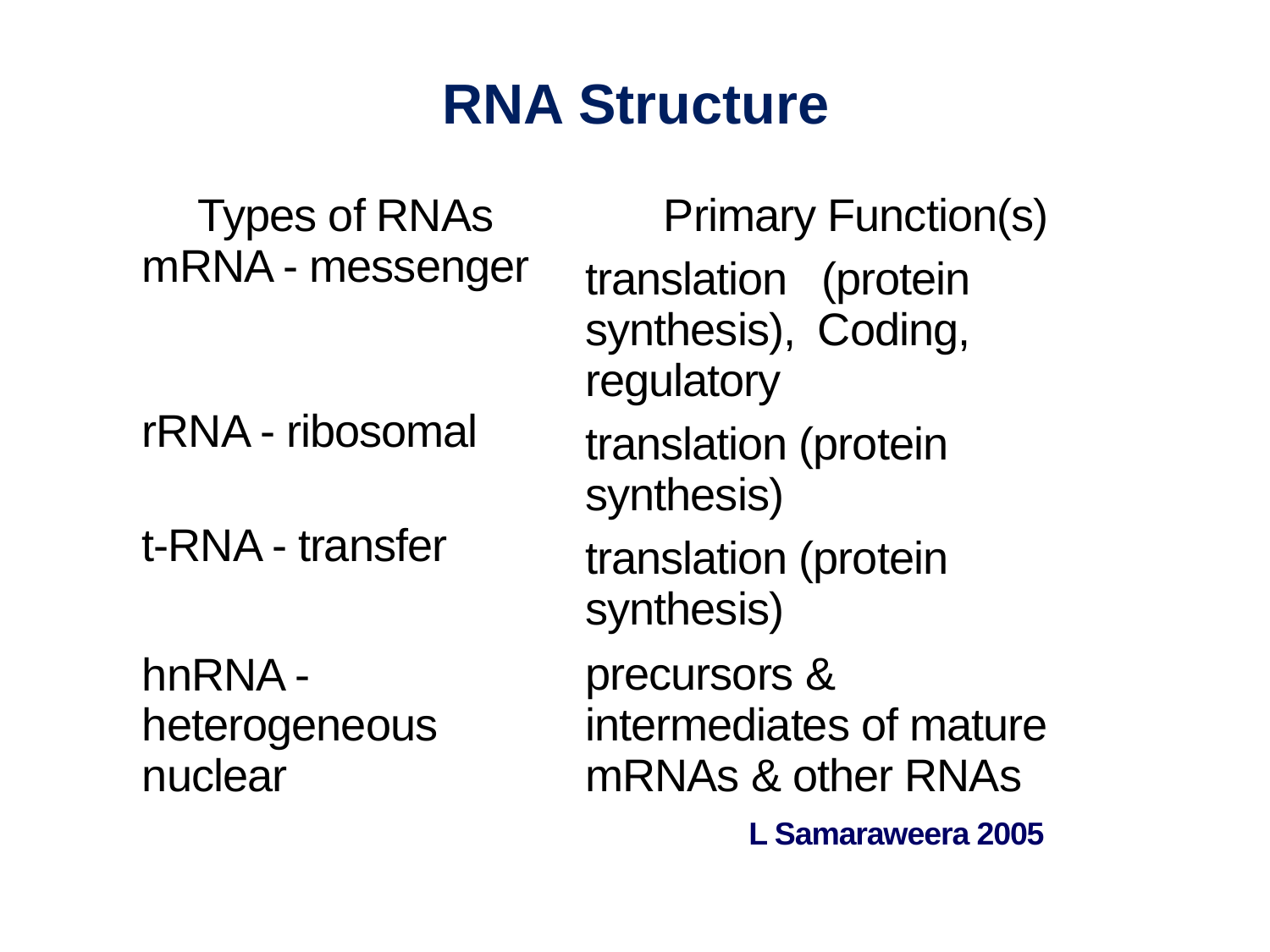

RNA Structure
| Types of RNAs | Primary Function(s) |
| --- | --- |
| mRNA - messenger | translation (protein synthesis), Coding, regulatory |
| rRNA - ribosomal | translation (protein synthesis) |
| t-RNA - transfer | translation (protein synthesis) |
| hnRNA - heterogeneous nuclear | precursors & \_\_\_ intermediates of mature mRNAs & other RNAs |
L Samaraweera 2005